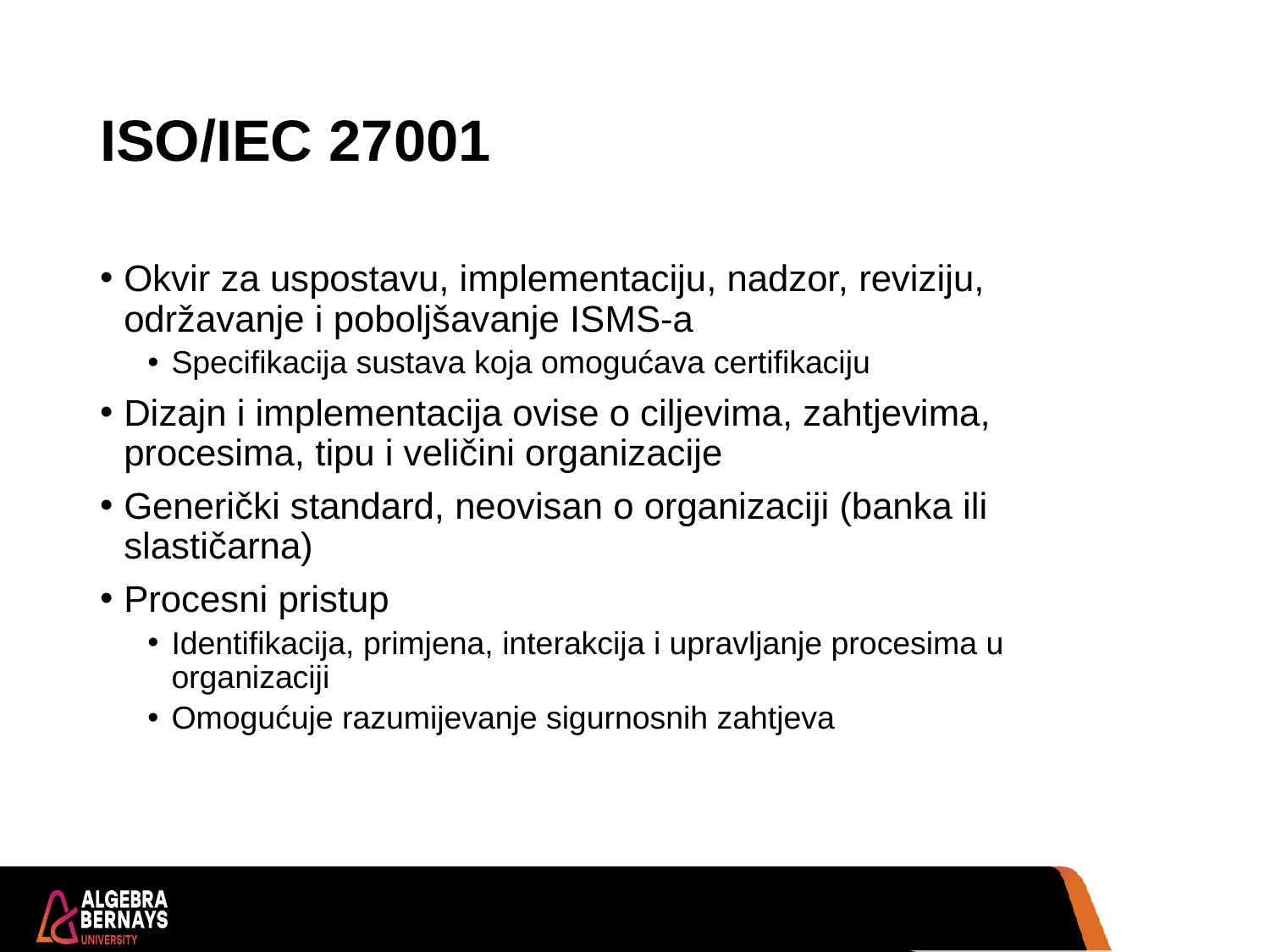

# ISO/IEC 27001
Okvir za uspostavu, implementaciju, nadzor, reviziju, održavanje i poboljšavanje ISMS-a
Specifikacija sustava koja omogućava certifikaciju
Dizajn i implementacija ovise o ciljevima, zahtjevima, procesima, tipu i veličini organizacije
Generički standard, neovisan o organizaciji (banka ili slastičarna)
Procesni pristup
Identifikacija, primjena, interakcija i upravljanje procesima u organizaciji
Omogućuje razumijevanje sigurnosnih zahtjeva